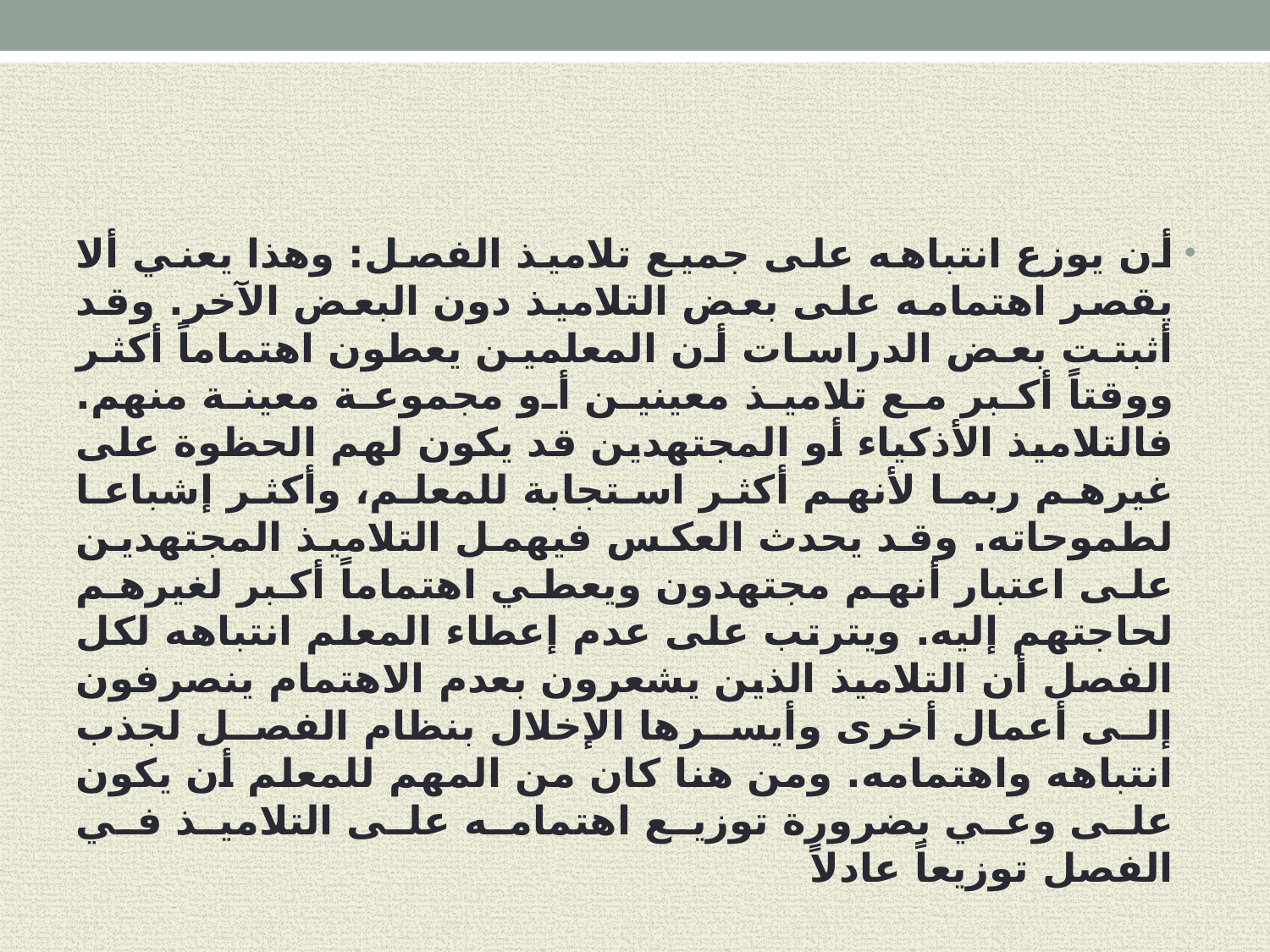

#
أن يوزع انتباهه على جميع تلاميذ الفصل: وهذا يعني ألا يقصر اهتمامه على بعض التلاميذ دون البعض الآخر. وقد أثبتت بعض الدراسات أن المعلمين يعطون اهتماماً أكثر ووقتاً أكبر مع تلاميذ معينين أو مجموعة معينة منهم. فالتلاميذ الأذكياء أو المجتهدين قد يكون لهم الحظوة على غيرهم ربما لأنهم أكثر استجابة للمعلم، وأكثر إشباعا لطموحاته. وقد يحدث العكس فيهمل التلاميذ المجتهدين على اعتبار أنهم مجتهدون ويعطي اهتماماً أكبر لغيرهم لحاجتهم إليه. ويترتب على عدم إعطاء المعلم انتباهه لكل الفصل أن التلاميذ الذين يشعرون بعدم الاهتمام ينصرفون إلى أعمال أخرى وأيسرها الإخلال بنظام الفصل لجذب انتباهه واهتمامه. ومن هنا كان من المهم للمعلم أن يكون على وعي بضرورة توزيع اهتمامه على التلاميذ في الفصل توزيعاً عادلاً